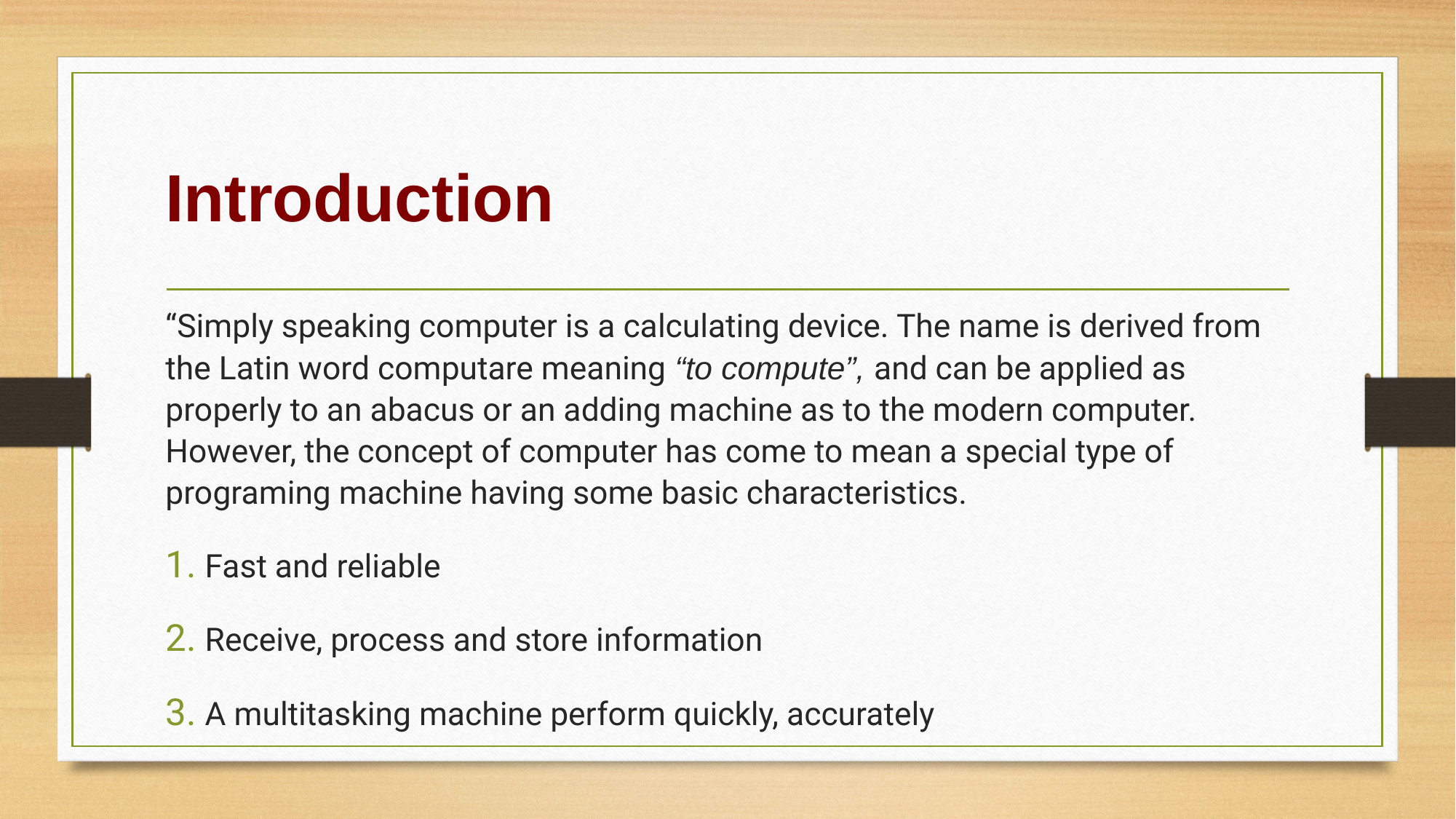

# Introduction
“Simply speaking computer is a calculating device. The name is derived from the Latin word computare meaning “to compute”, and can be applied as properly to an abacus or an adding machine as to the modern computer. However, the concept of computer has come to mean a special type of programing machine having some basic characteristics.
Fast and reliable
Receive, process and store information
A multitasking machine perform quickly, accurately